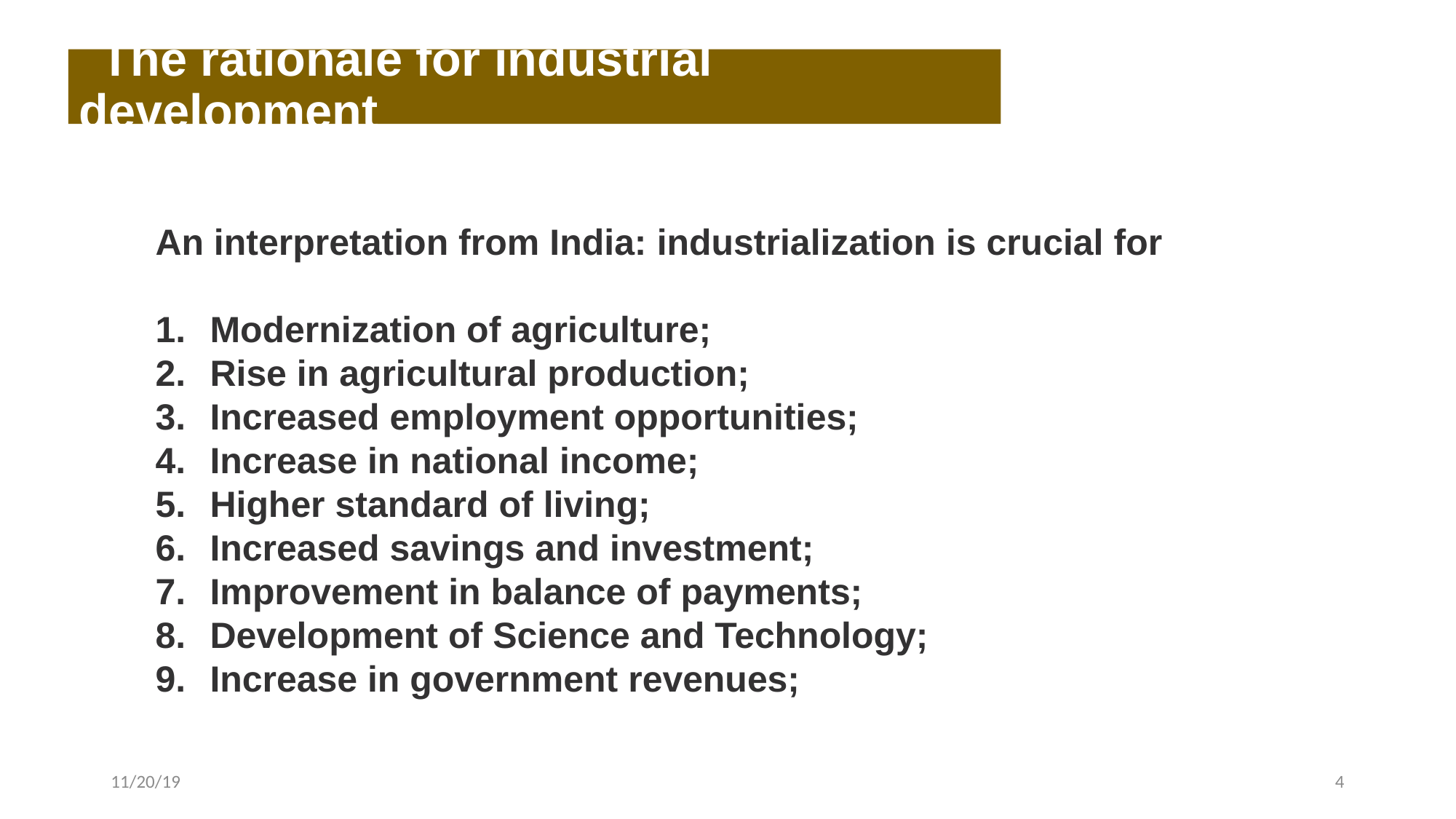

The rationale for industrial development

An interpretation from India: industrialization is crucial for

Modernization of agriculture;
Rise in agricultural production;
Increased employment opportunities;
Increase in national income;
Higher standard of living;
Increased savings and investment;
Improvement in balance of payments;
Development of Science and Technology;
Increase in government revenues;
11/20/19

4